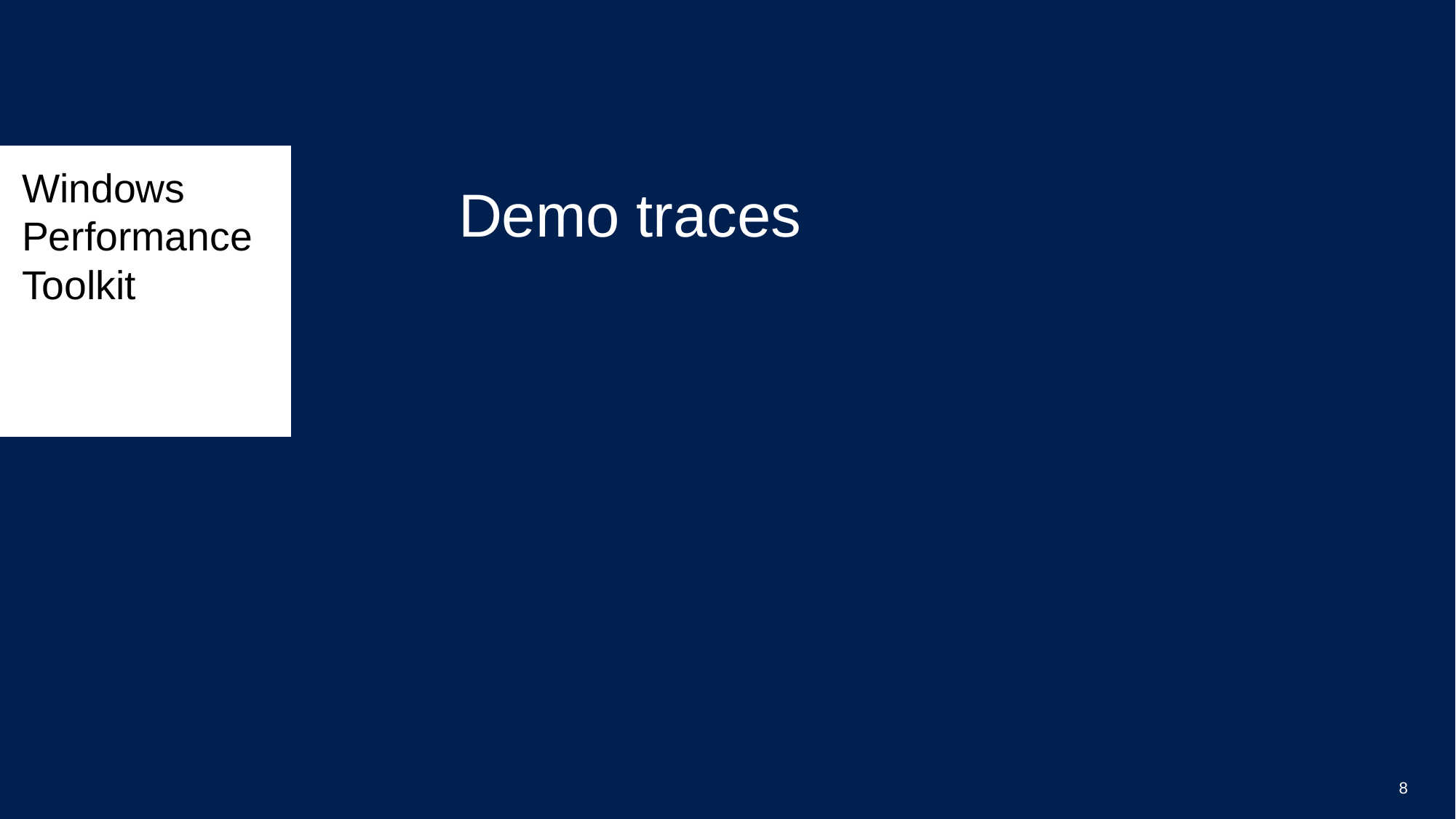

# Windows Performance Toolkit
Demo traces
8